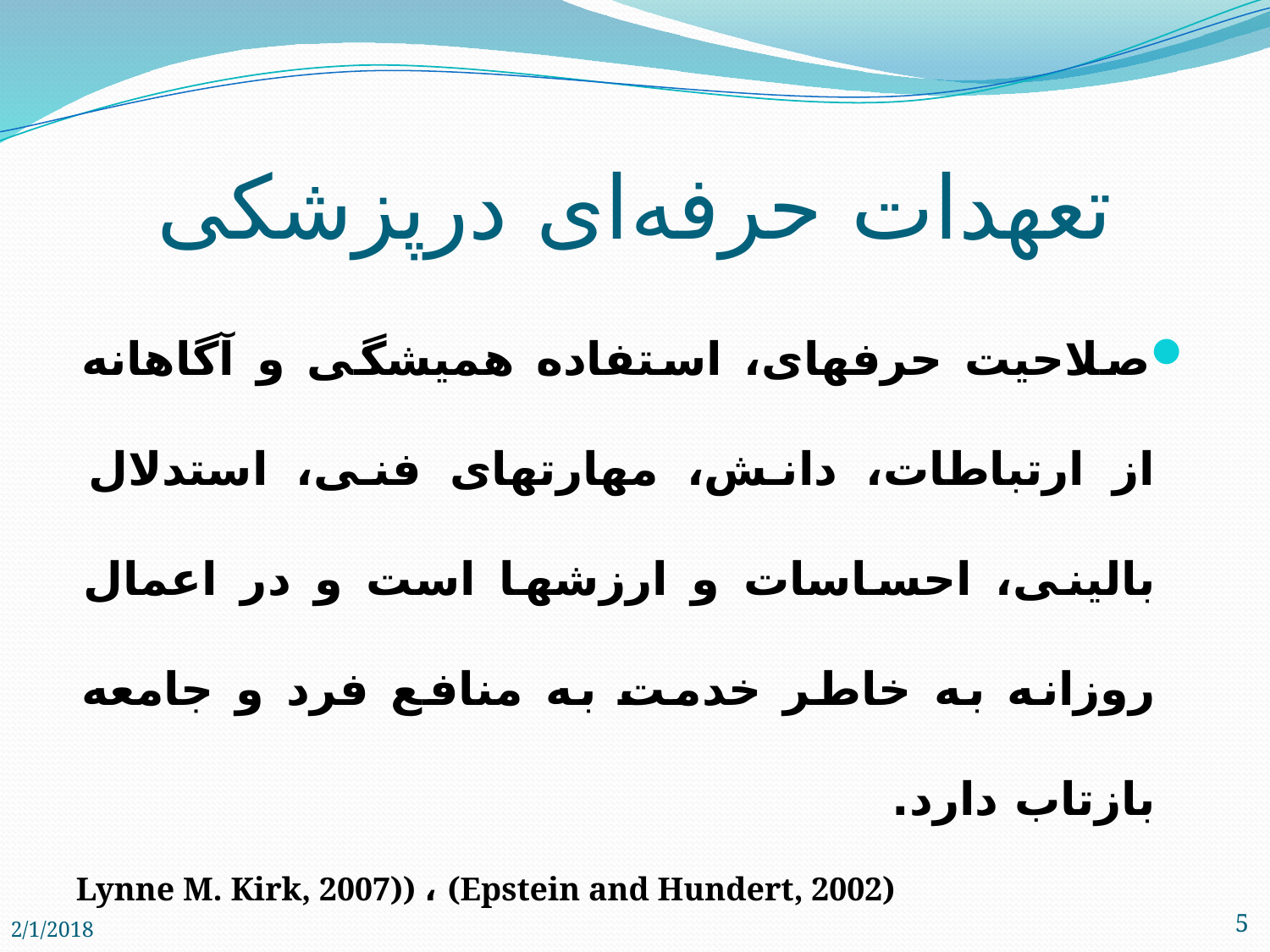

# تعهدات حرفه‌ای درپزشکی
صلاحیت حرفه‎ای، استفاده همیشگی و آگاهانه از ارتباطات، دانش، مهارت‎های فنی، استدلال بالینی، احساسات و ارزش‎ها است و در اعمال روزانه به خاطر خدمت به منافع فرد و جامعه بازتاب دارد.
Lynne M. Kirk, 2007)) ، (Epstein and Hundert, 2002)

2/1/2018
5